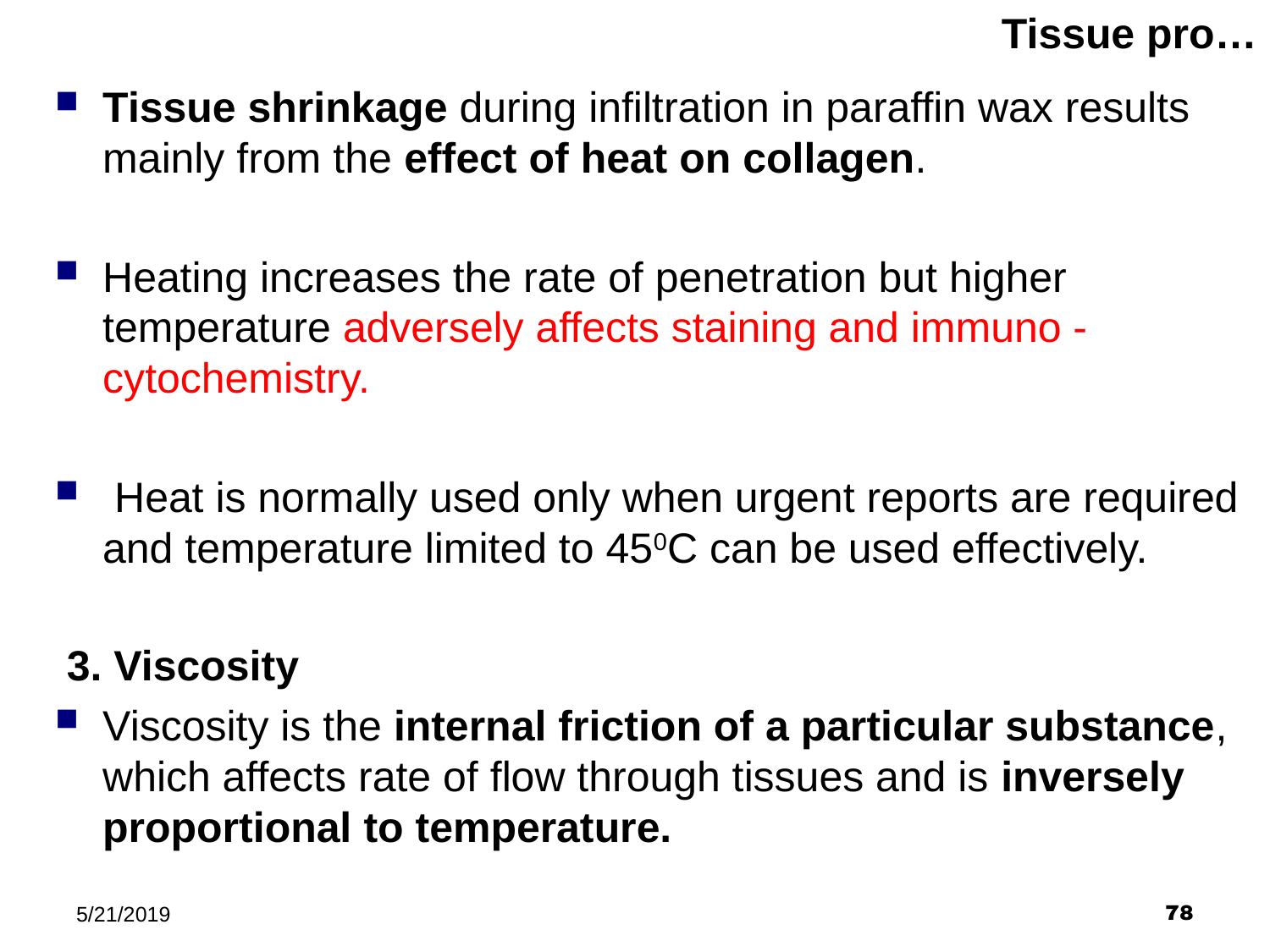

# Tissue pro…
Tissue shrinkage during infiltration in paraffin wax results mainly from the effect of heat on collagen.

Heating increases the rate of penetration but higher temperature adversely affects staining and immuno - cytochemistry.

 Heat is normally used only when urgent reports are required and temperature limited to 450C can be used effectively.

 3. Viscosity
Viscosity is the internal friction of a particular substance, which affects rate of flow through tissues and is inversely proportional to temperature.
5/21/2019
78